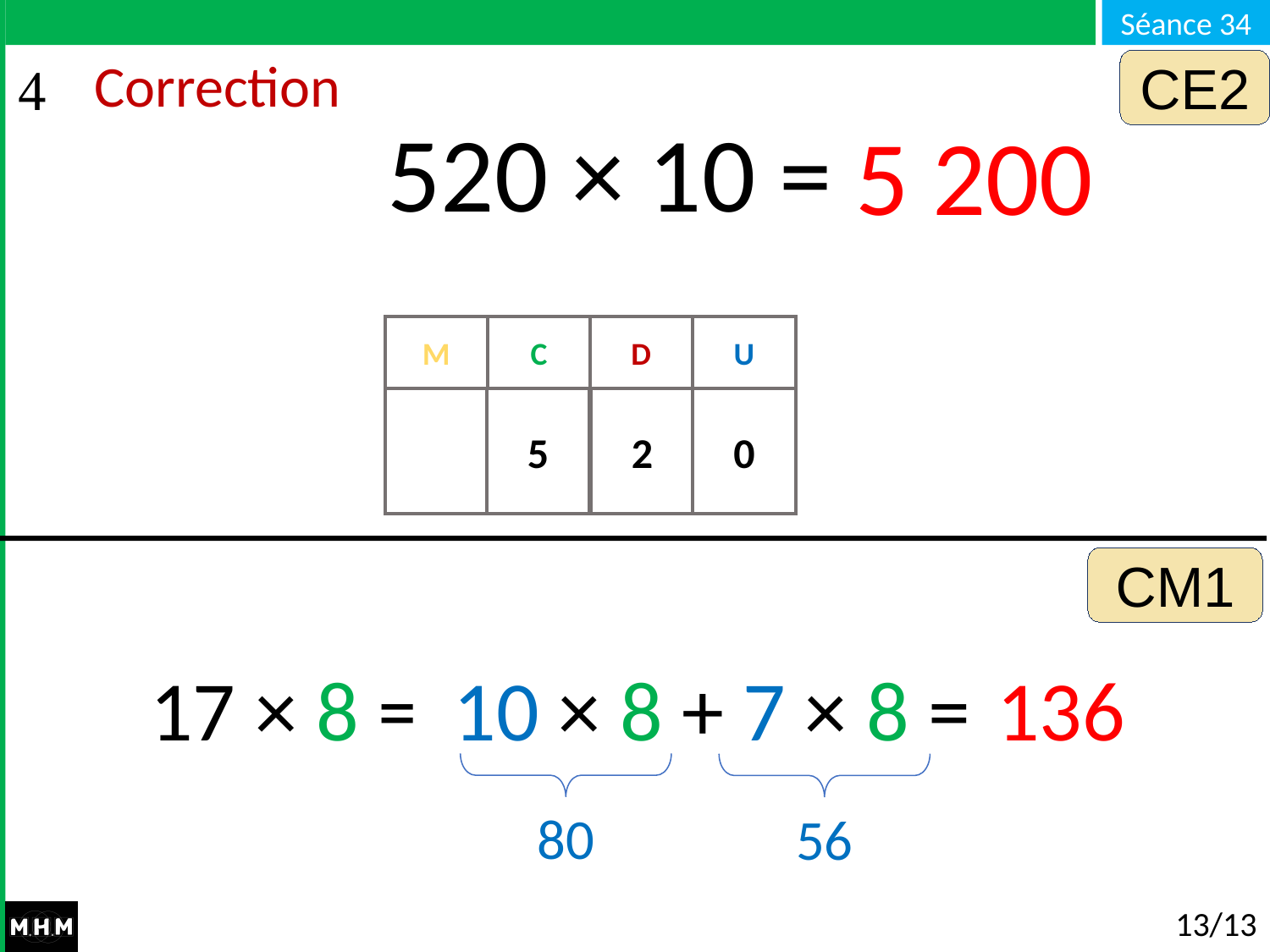

CE2
# Correction
520 × 10 =
5 200
M
C
D
U
5
2
0

0

CM1
17 × 8 = …
10 × 8 + 7 × 8 = …
136

80

56
13/13